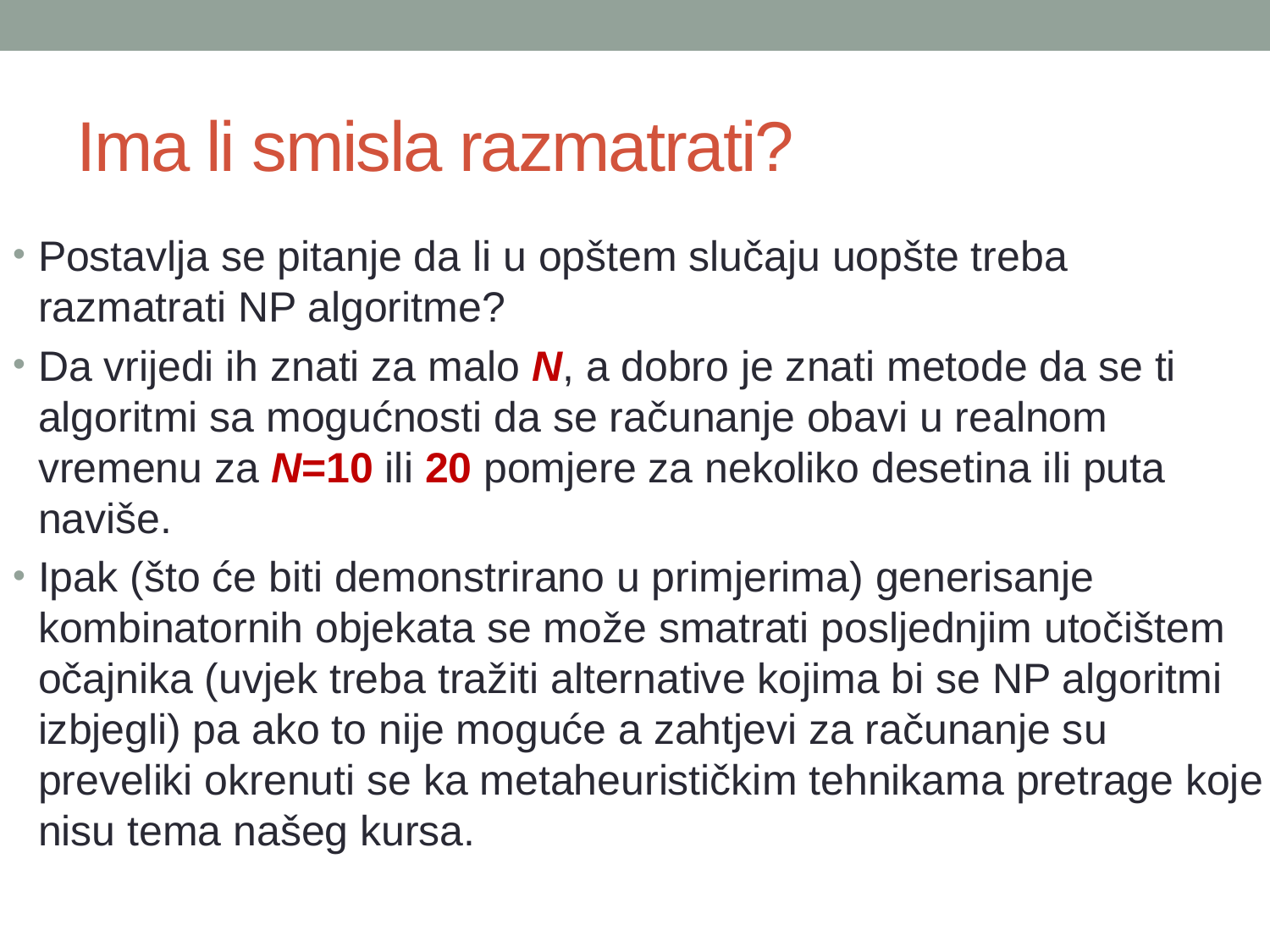

# Ima li smisla razmatrati?
Postavlja se pitanje da li u opštem slučaju uopšte treba razmatrati NP algoritme?
Da vrijedi ih znati za malo N, a dobro je znati metode da se ti algoritmi sa mogućnosti da se računanje obavi u realnom vremenu za N=10 ili 20 pomjere za nekoliko desetina ili puta naviše.
Ipak (što će biti demonstrirano u primjerima) generisanje kombinatornih objekata se može smatrati posljednjim utočištem očajnika (uvjek treba tražiti alternative kojima bi se NP algoritmi izbjegli) pa ako to nije moguće a zahtjevi za računanje su preveliki okrenuti se ka metaheurističkim tehnikama pretrage koje nisu tema našeg kursa.